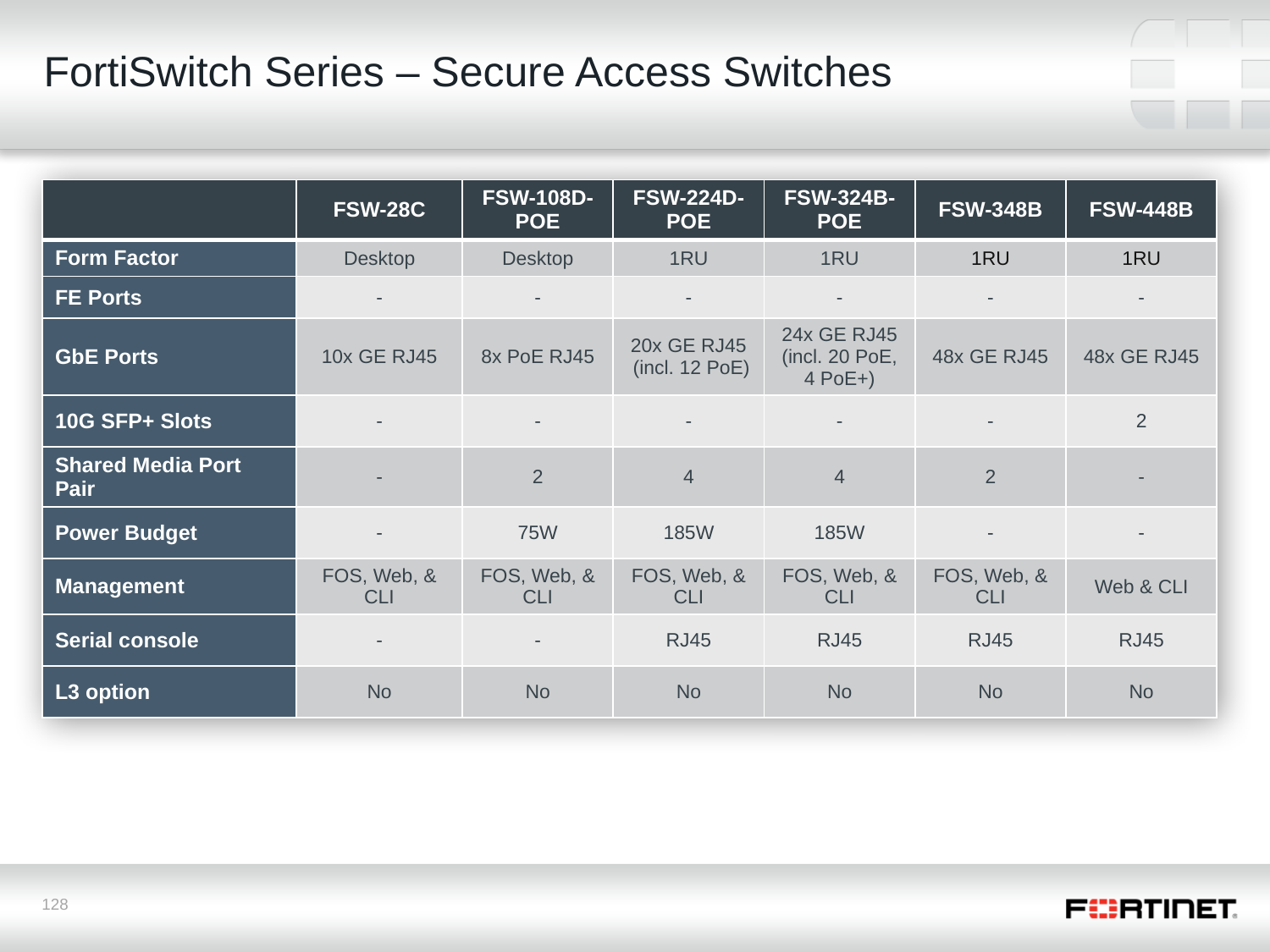

# FortiSwitch Series – Secure Access Switches
|  | FSW-28C | FSW-108D-POE | FSW-224D-POE | FSW-324B-POE | FSW-348B | FSW-448B |
| --- | --- | --- | --- | --- | --- | --- |
| Form Factor | Desktop | Desktop | 1RU | 1RU | 1RU | 1RU |
| FE Ports | - | - | - | - | - | - |
| GbE Ports | 10x GE RJ45 | 8x PoE RJ45 | 20x GE RJ45 (incl. 12 PoE) | 24x GE RJ45 (incl. 20 PoE, 4 PoE+) | 48x GE RJ45 | 48x GE RJ45 |
| 10G SFP+ Slots | - | - | - | - | - | 2 |
| Shared Media Port Pair | - | 2 | 4 | 4 | 2 | - |
| Power Budget | - | 75W | 185W | 185W | - | - |
| Management | FOS, Web, & CLI | FOS, Web, & CLI | FOS, Web, & CLI | FOS, Web, & CLI | FOS, Web, & CLI | Web & CLI |
| Serial console | - | - | RJ45 | RJ45 | RJ45 | RJ45 |
| L3 option | No | No | No | No | No | No |